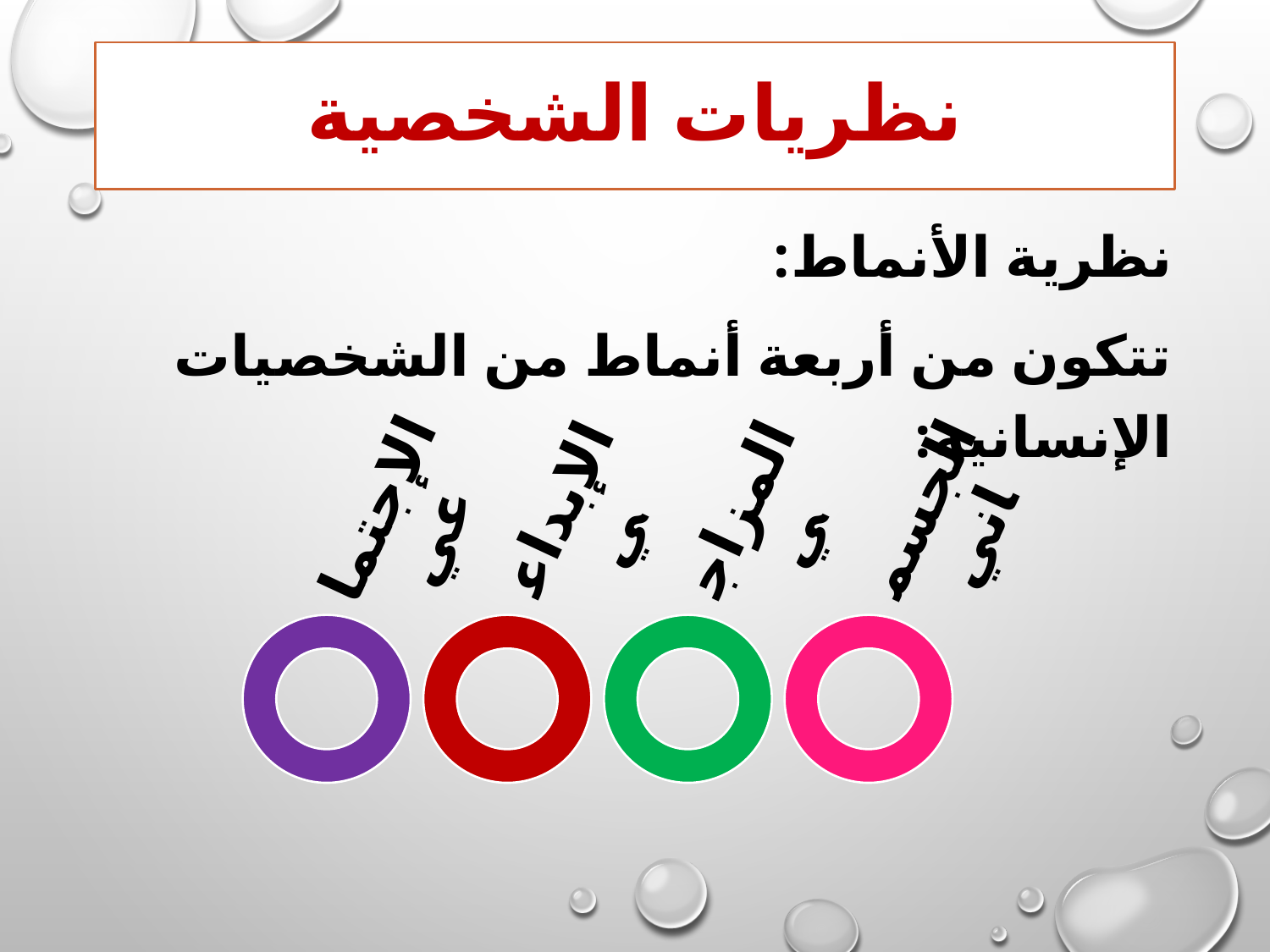

# نظريات الشخصية
نظرية الأنماط:
تتكون من أربعة أنماط من الشخصيات الإنسانية:
الإجتماعي
الإبداعي
المزاجي
الجسماني